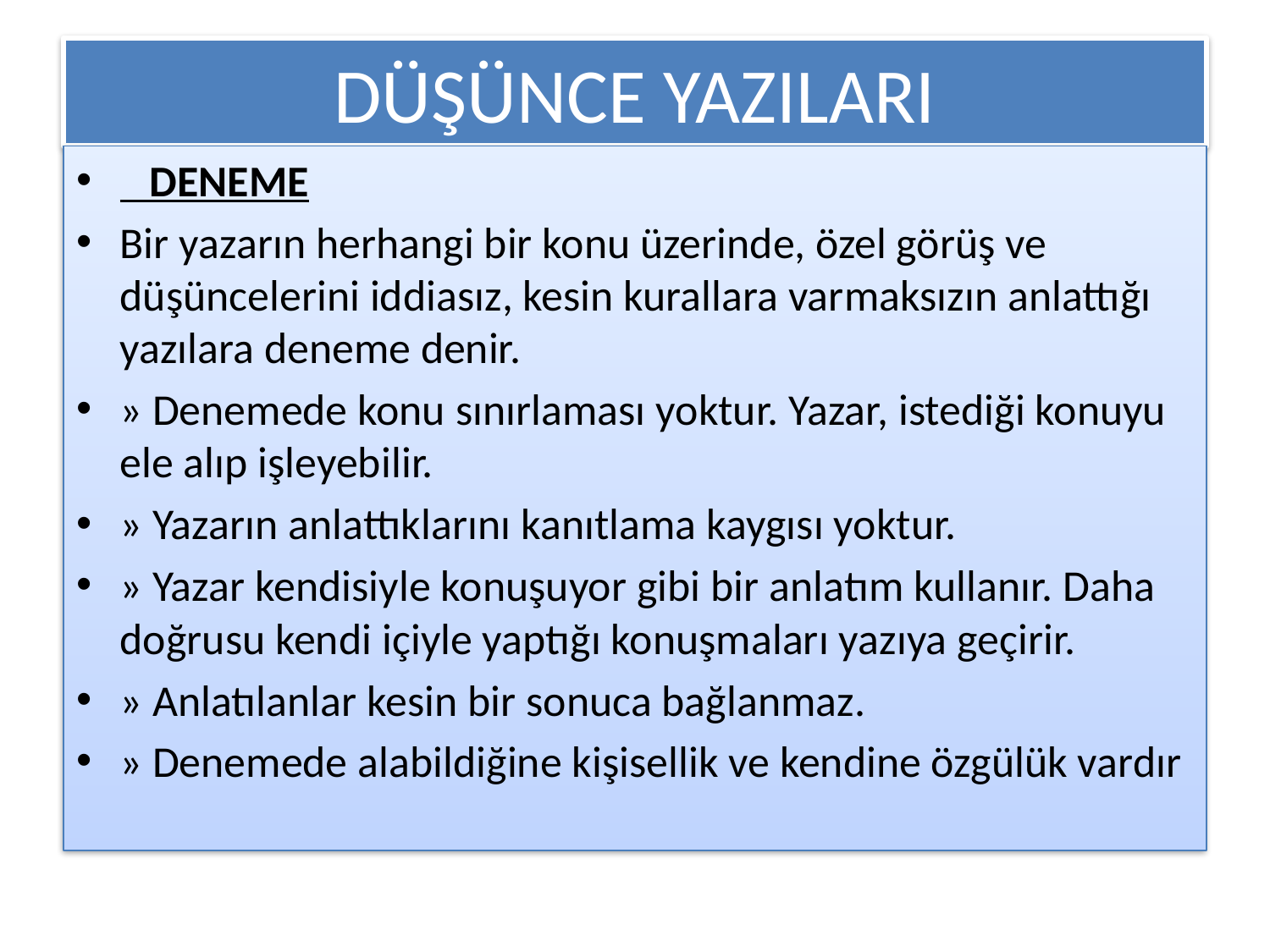

# DÜŞÜNCE YAZILARI
   DENEME
Bir yazarın herhangi bir konu üzerinde, özel görüş ve düşüncelerini iddiasız, kesin kurallara varmaksızın anlattığı yazılara deneme denir.
» Denemede konu sınırlaması yoktur. Yazar, istediği konuyu ele alıp işleyebilir.
» Yazarın anlattıklarını kanıtlama kaygısı yoktur.
» Yazar kendisiyle konuşuyor gibi bir anlatım kullanır. Daha doğrusu kendi içiyle yaptığı konuşmaları yazıya geçirir.
» Anlatılanlar kesin bir sonuca bağlanmaz.
» Denemede alabildiğine kişisellik ve kendine özgülük vardır